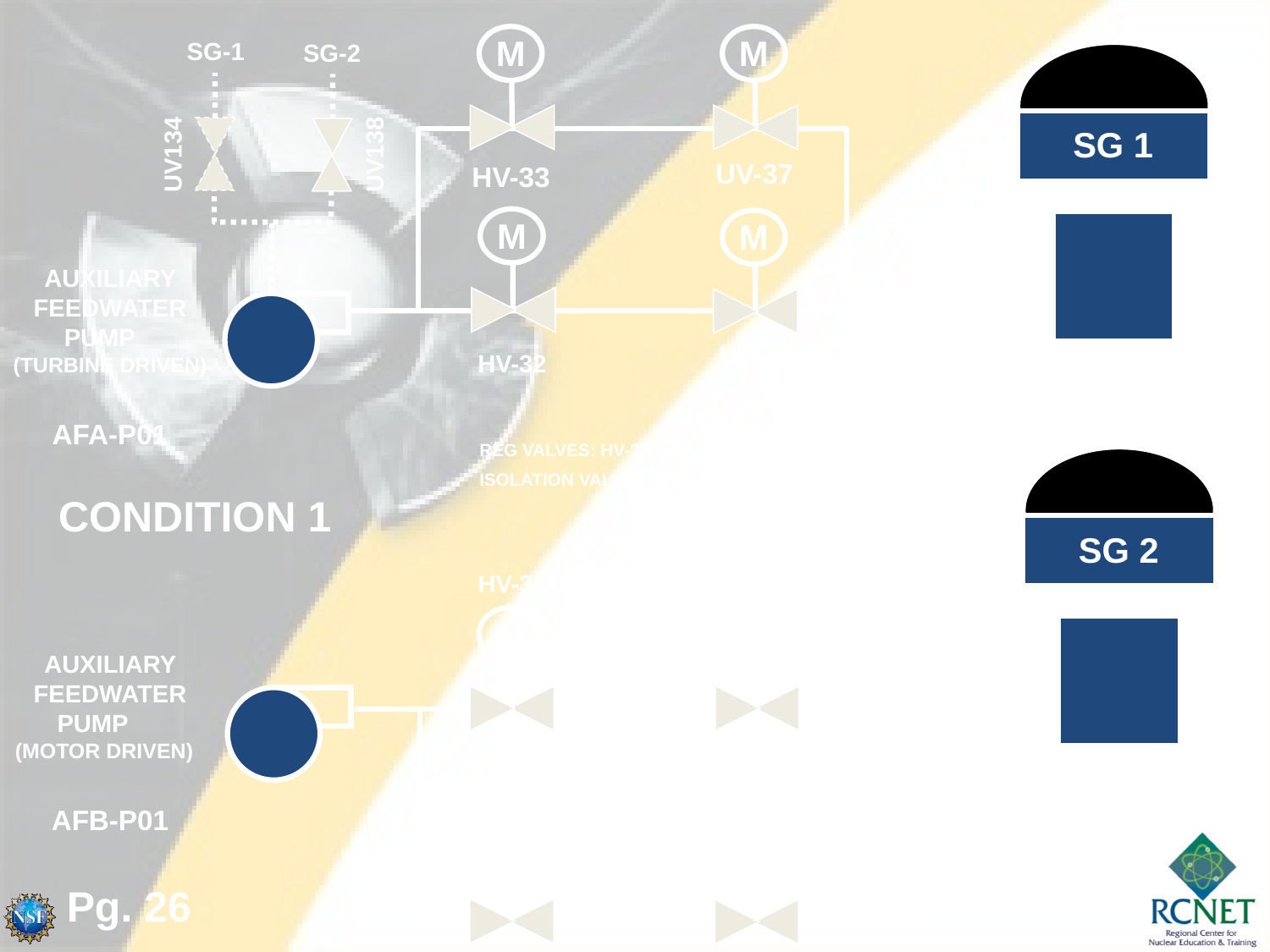

M

M

SG-1
SG-2

SG 1

UV134
UV138
UV-37
HV-33

M
M

AUXILIARY FEEDWATER PUMP    (TURBINE DRIVEN)
AFA-P01

UV-36
HV-32
REG VALVES: HV-30, 31, 32 and 33
ISOLATION VALVES: UV-34, 35, 36 and 37

CONDITION 1
SG 2

HV-31
UV-35
M

M

AUXILIARY FEEDWATER PUMP      (MOTOR DRIVEN)
AFB-P01

UV-34
HV-30
M

M

Pg. 26